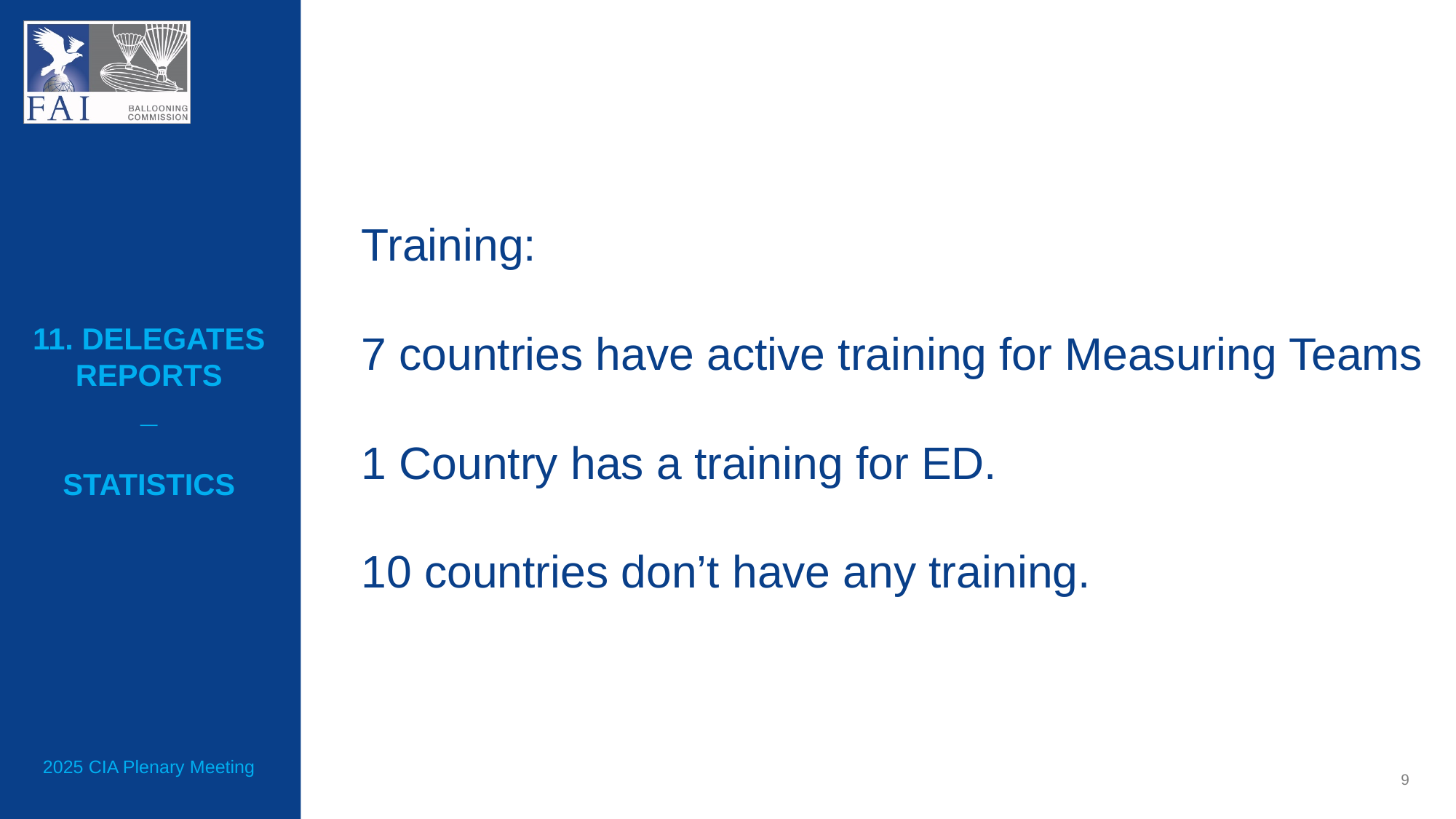

11. Delegates reports
_

Statistics
Training:

7 countries have active training for Measuring Teams

1 Country has a training for ED.

10 countries don’t have any training.